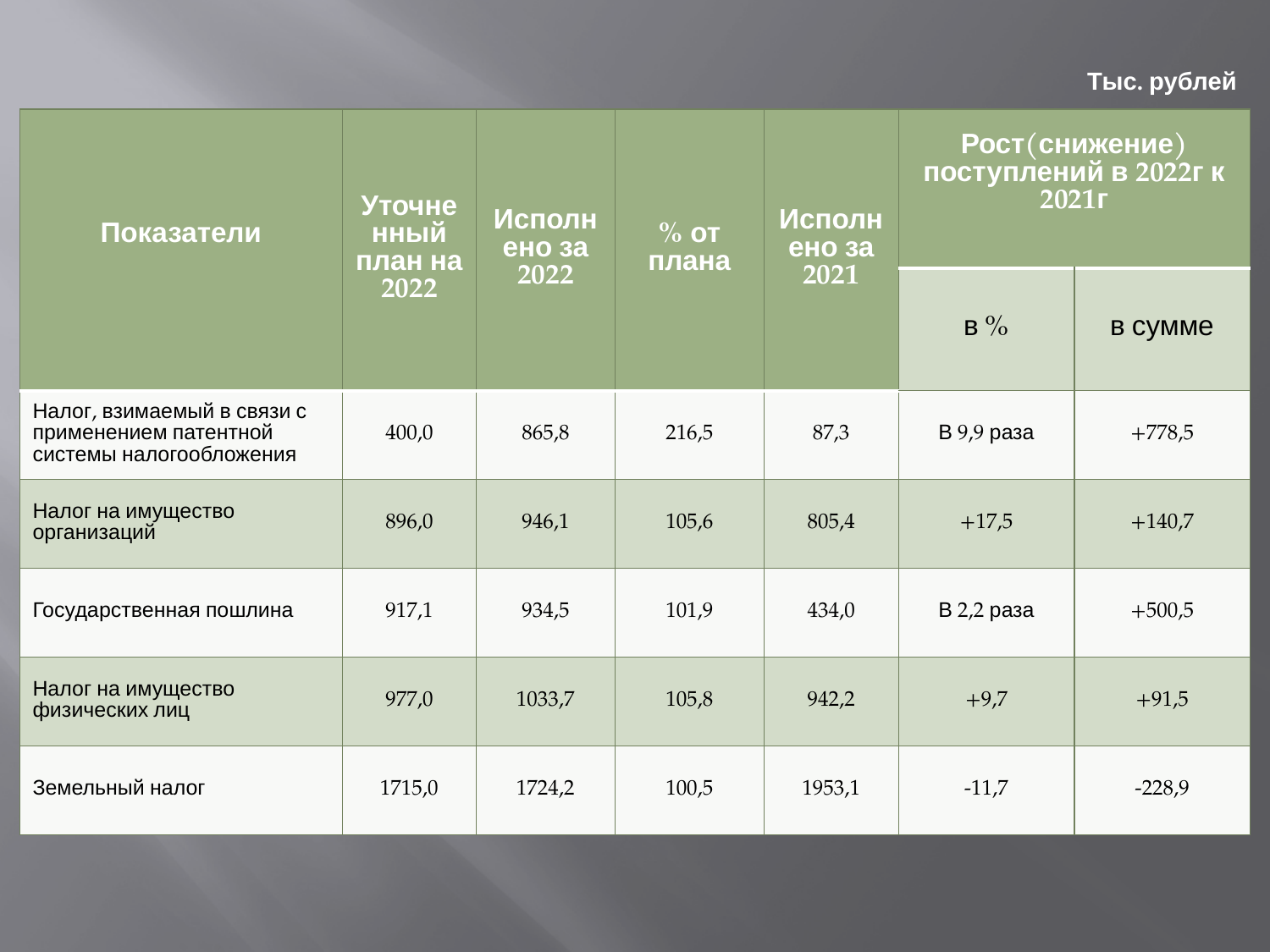

Тыс. рублей
| Показатели | Уточненный план на 2022 | Исполнено за 2022 | % от плана | Исполнено за 2021 | Рост(снижение) поступлений в 2022г к 2021г |  |
| --- | --- | --- | --- | --- | --- | --- |
|  |  |  |  |  | в % | в сумме |
| Налог, взимаемый в связи с применением патентной системы налогообложения | 400,0 | 865,8 | 216,5 | 87,3 | В 9,9 раза | +778,5 |
| Налог на имущество организаций | 896,0 | 946,1 | 105,6 | 805,4 | +17,5 | +140,7 |
| Государственная пошлина | 917,1 | 934,5 | 101,9 | 434,0 | В 2,2 раза | +500,5 |
| Налог на имущество физических лиц | 977,0 | 1033,7 | 105,8 | 942,2 | +9,7 | +91,5 |
| Земельный налог | 1715,0 | 1724,2 | 100,5 | 1953,1 | -11,7 | -228,9 |